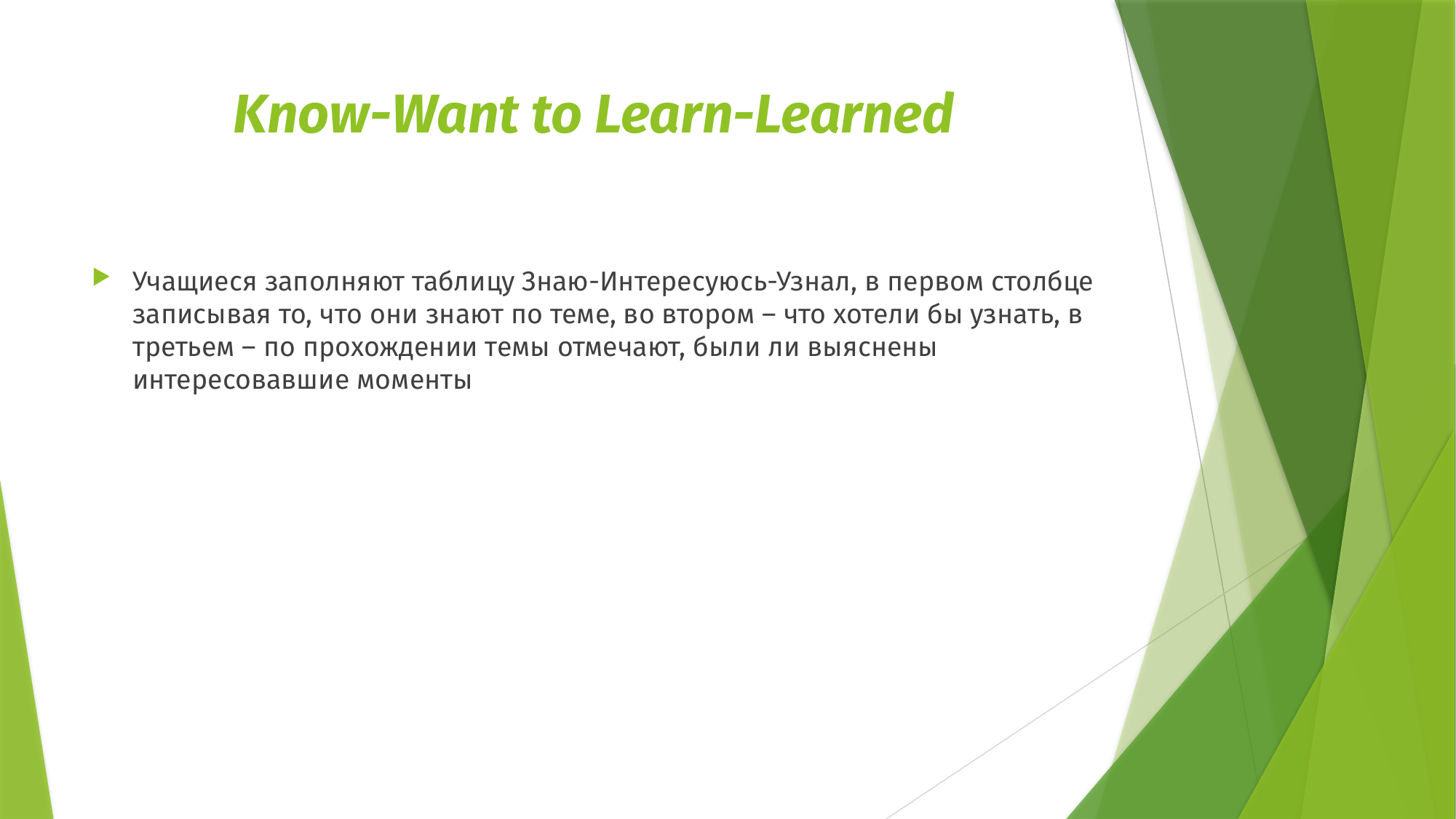

# Know-Want to Learn-Learned
Учащиеся заполняют таблицу Знаю-Интересуюсь-Узнал, в первом столбце записывая то, что они знают по теме, во втором – что хотели бы узнать, в третьем – по прохождении темы отмечают, были ли выяснены интересовавшие моменты